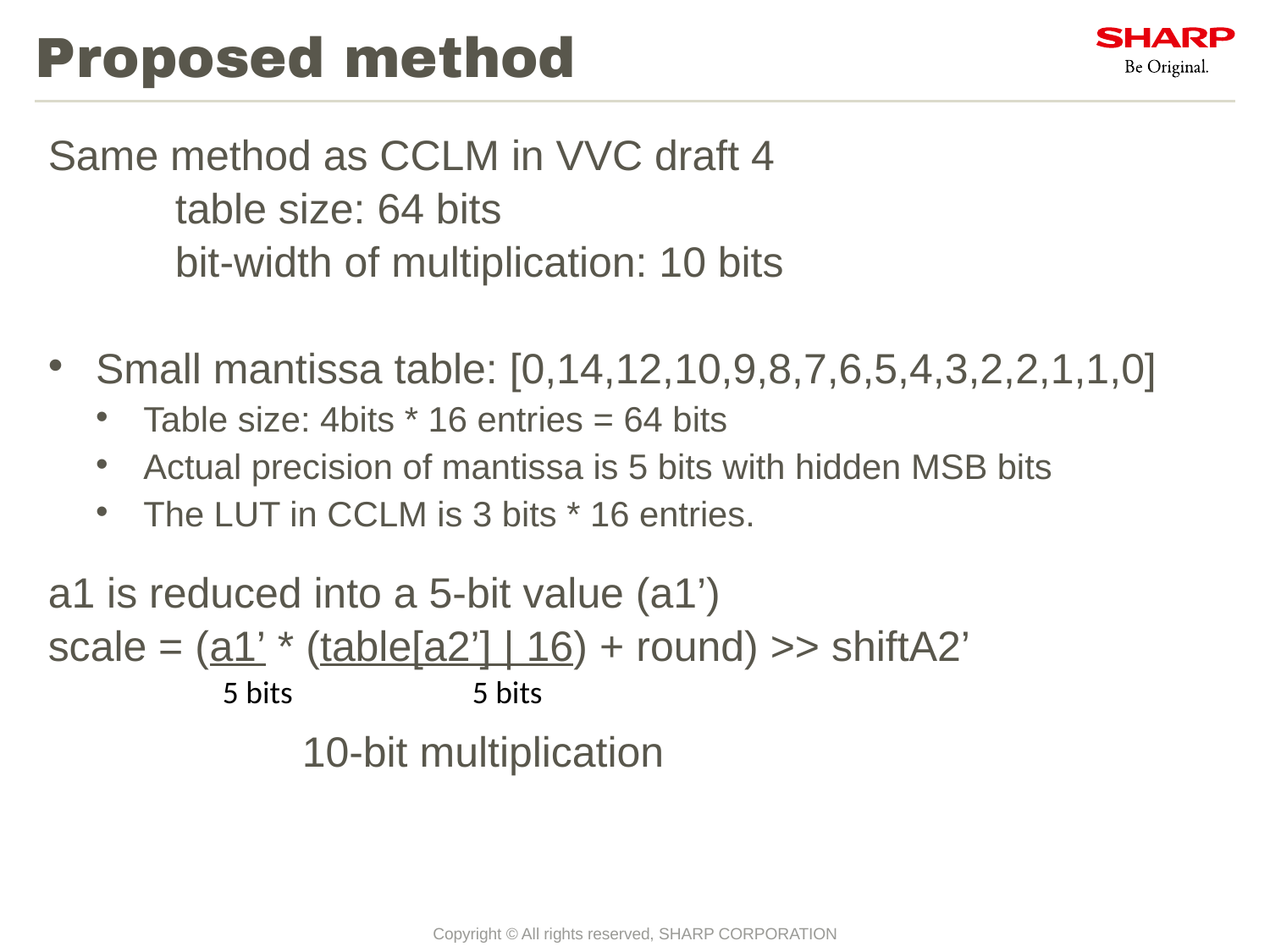

# Proposed method
Same method as CCLM in VVC draft 4
	table size: 64 bits
	bit-width of multiplication: 10 bits

Small mantissa table: [0,14,12,10,9,8,7,6,5,4,3,2,2,1,1,0]
Table size: 4bits * 16 entries = 64 bits
Actual precision of mantissa is 5 bits with hidden MSB bits
The LUT in CCLM is 3 bits * 16 entries.
a1 is reduced into a 5-bit value (a1’)
scale = (a1’ * (table[a2’] | 16) + round) >> shiftA2’

		10-bit multiplication

5 bits
5 bits
Copyright © All rights reserved, SHARP CORPORATION